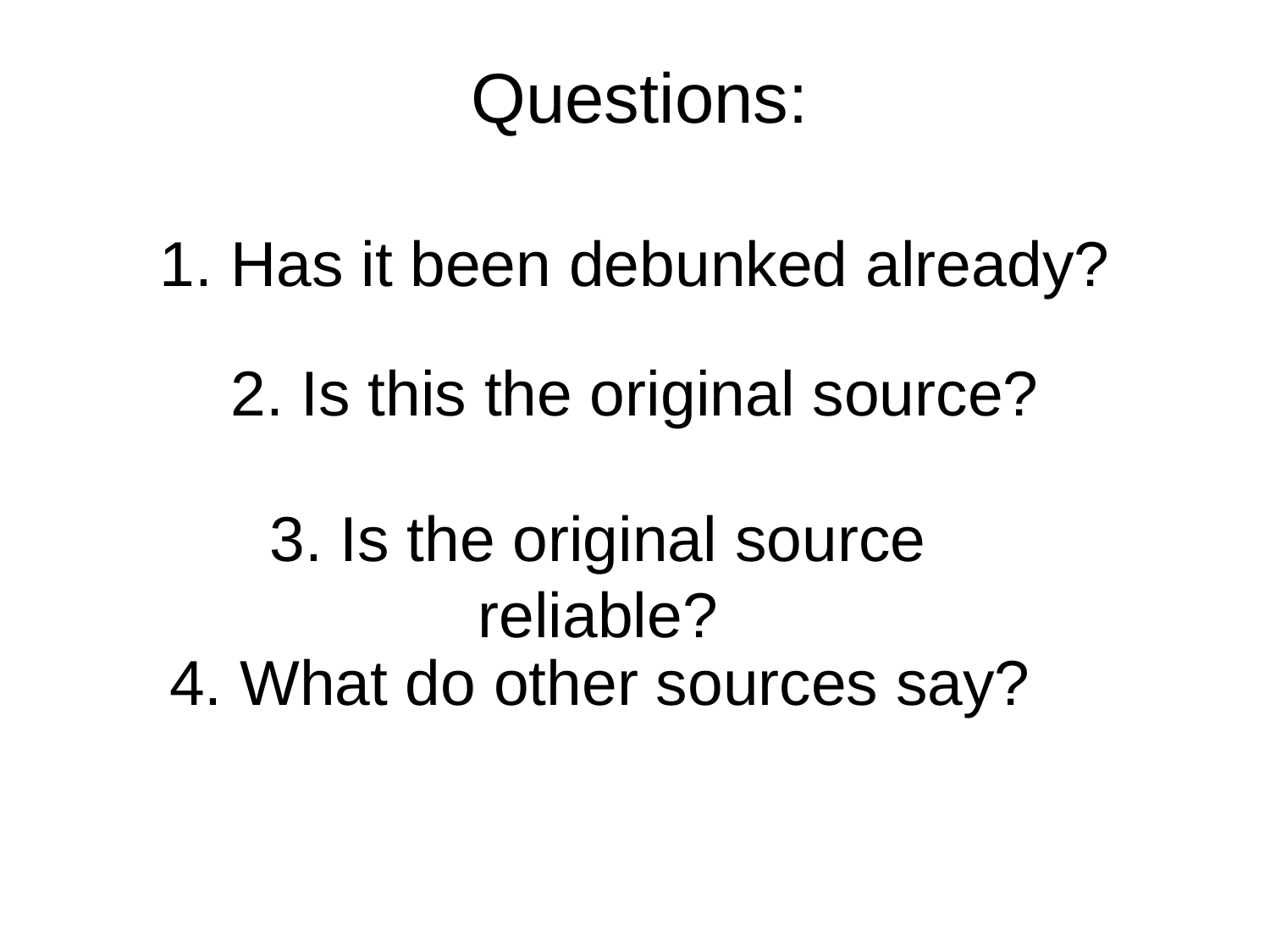

Questions:
1. Has it been debunked already?
2. Is this the original source?
3. Is the original source reliable?
4. What do other sources say?